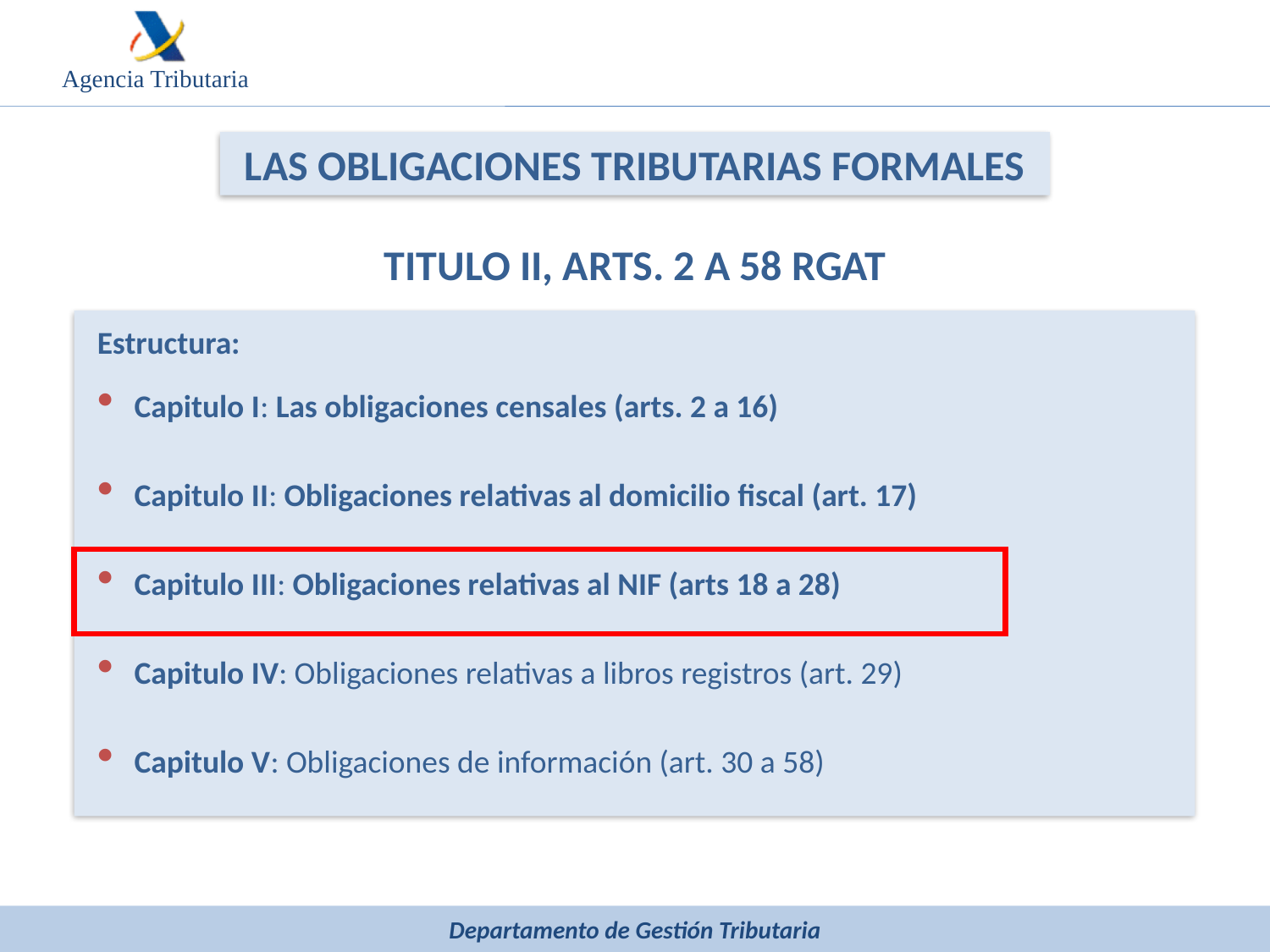

LAS OBLIGACIONES TRIBUTARIAS FORMALES
TITULO II, ARTS. 2 A 58 RGAT

Estructura:
Capitulo I: Las obligaciones censales (arts. 2 a 16)

Capitulo II: Obligaciones relativas al domicilio fiscal (art. 17)

Capitulo III: Obligaciones relativas al NIF (arts 18 a 28)

Capitulo IV: Obligaciones relativas a libros registros (art. 29)

Capitulo V: Obligaciones de información (art. 30 a 58)